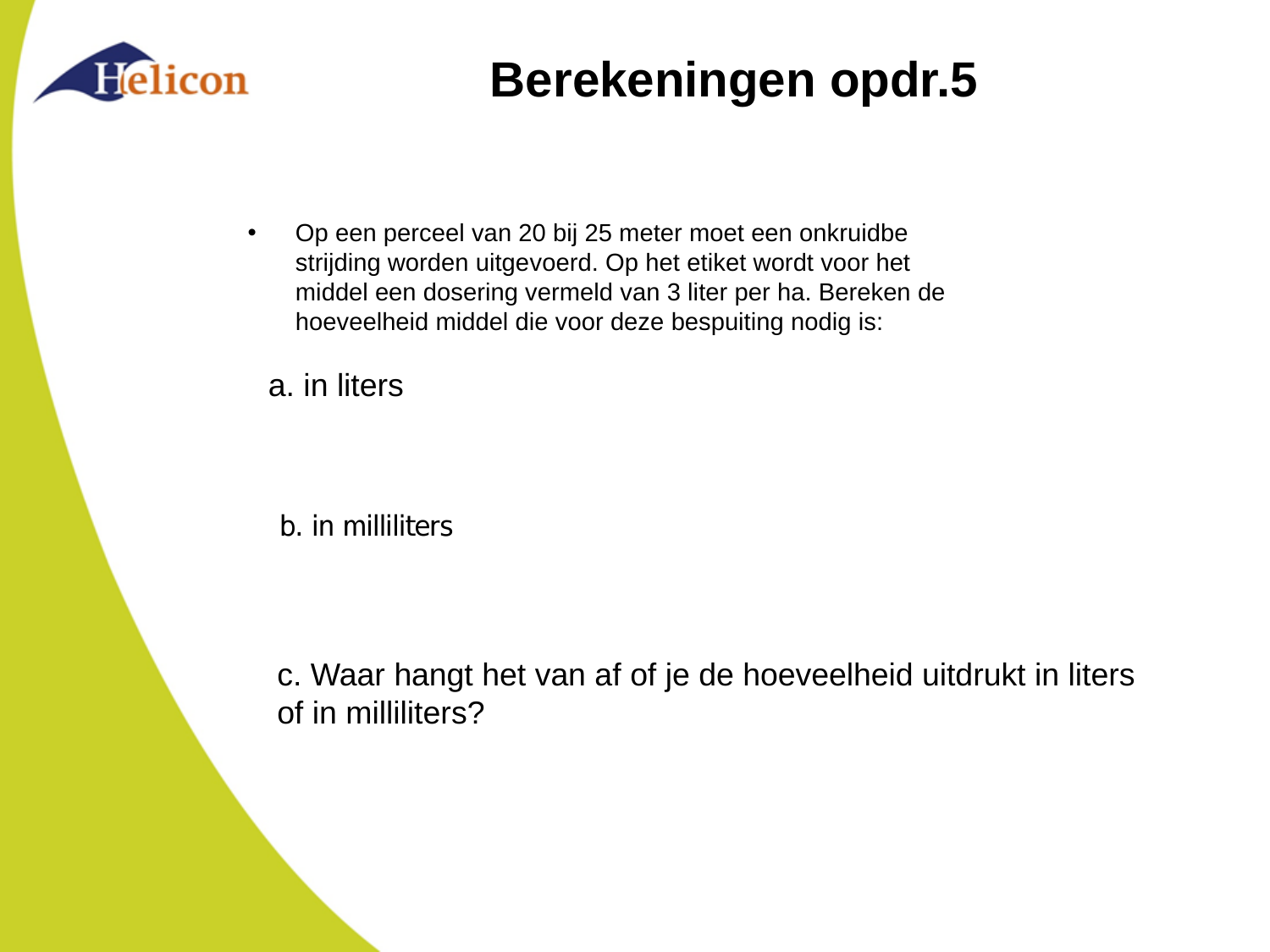

# Berekeningen opdr.5
Op een perceel van 20 bij 25 meter moet een onkruidbe­strijding worden uitge­voerd. Op het etiket wordt voor het middel een dosering vermeld van 3 liter per ha. Bereken de hoeveelheid middel die voor deze bespuiting nodig is:

a. in liters

b. in milliliters
c. Waar hangt het van af of je de hoeveelheid uitdrukt in liters of in millili­ters?